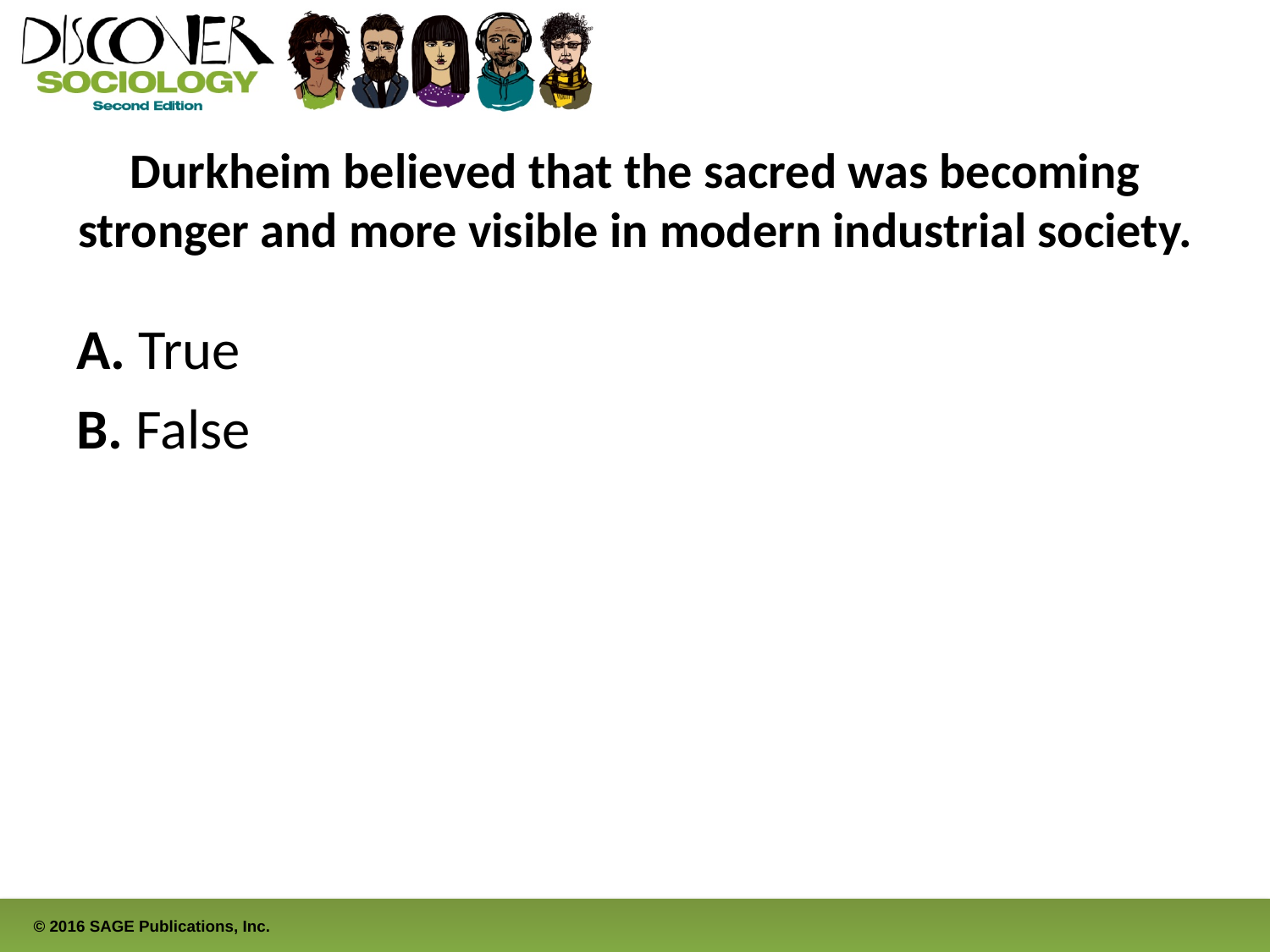

# Durkheim believed that the sacred was becoming stronger and more visible in modern industrial society.
A. True
B. False